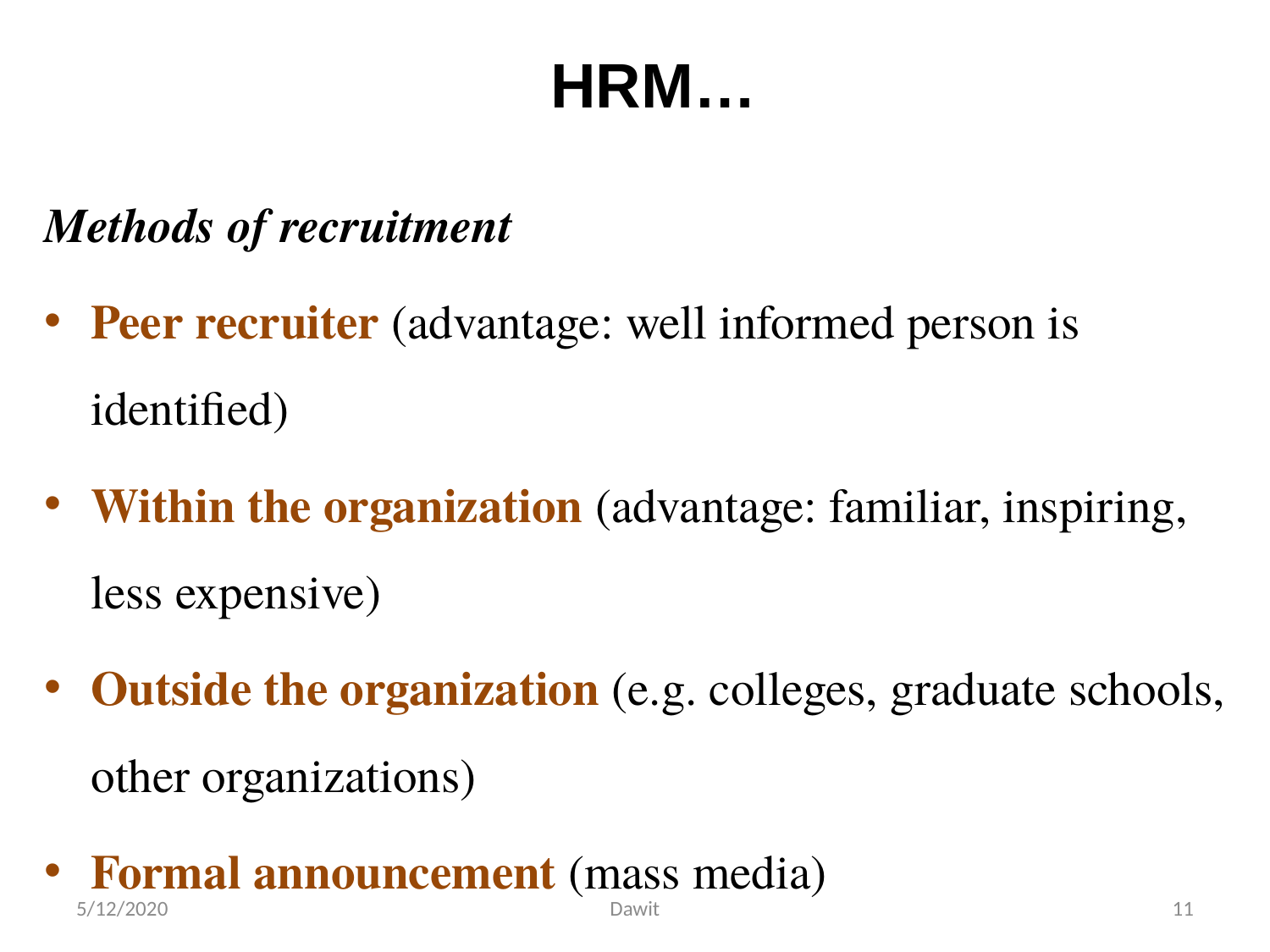

# HRM…
Methods of recruitment
Peer recruiter (advantage: well informed person is identified)
Within the organization (advantage: familiar, inspiring, less expensive)
Outside the organization (e.g. colleges, graduate schools, other organizations)
Formal announcement (mass media)

5/12/2020
Dawit
11